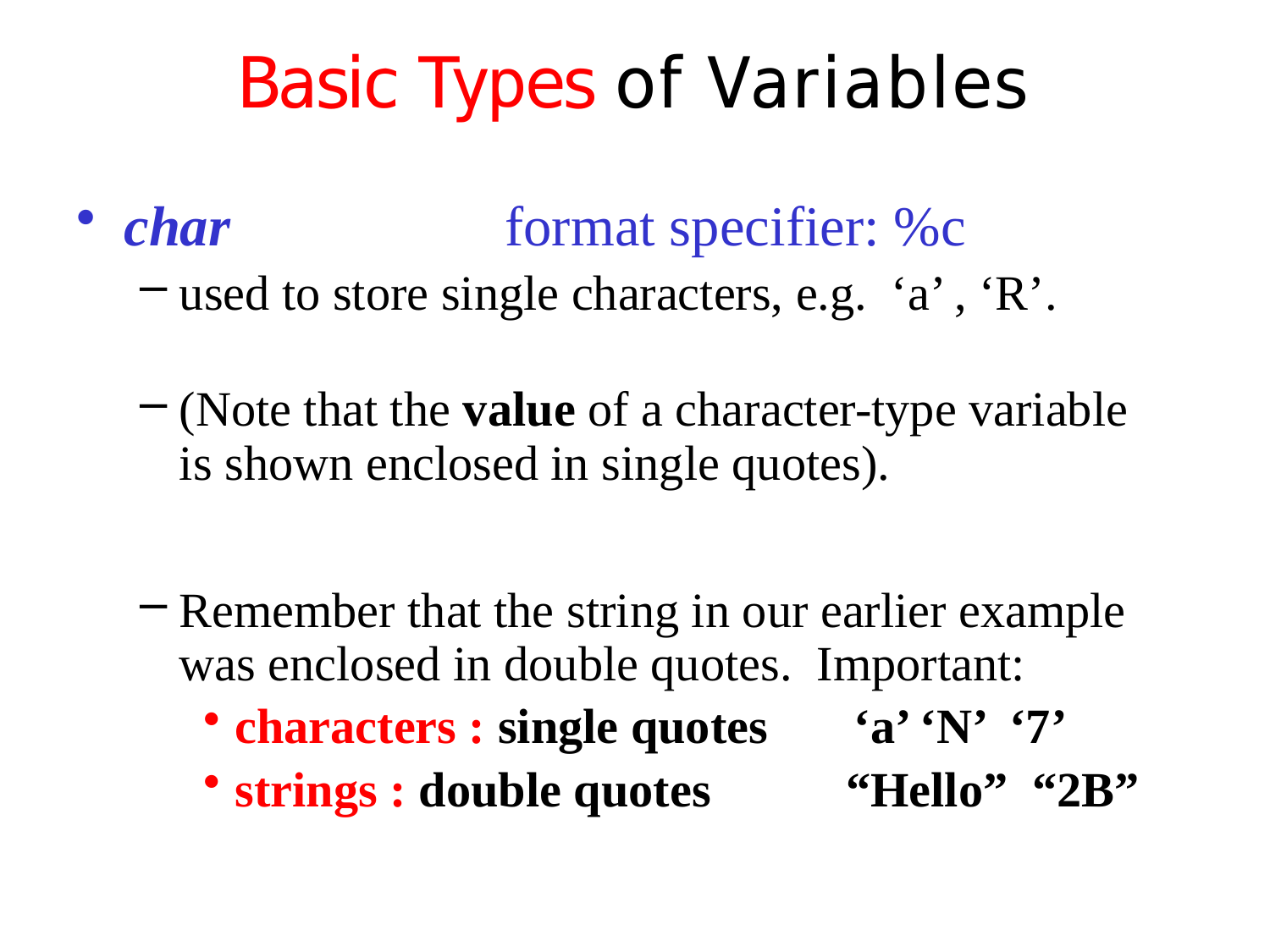

# Basic Types of Variables
char 			format specifier: %c
used to store single characters, e.g.  ‘a’ , ‘R’.
(Note that the value of a character-type variable
is shown enclosed in single quotes).

Remember that the string in our earlier example was enclosed in double quotes.  Important:
characters : single quotes       ‘a’ ‘N’  ‘7’
strings : double quotes           “Hello”  “2B”